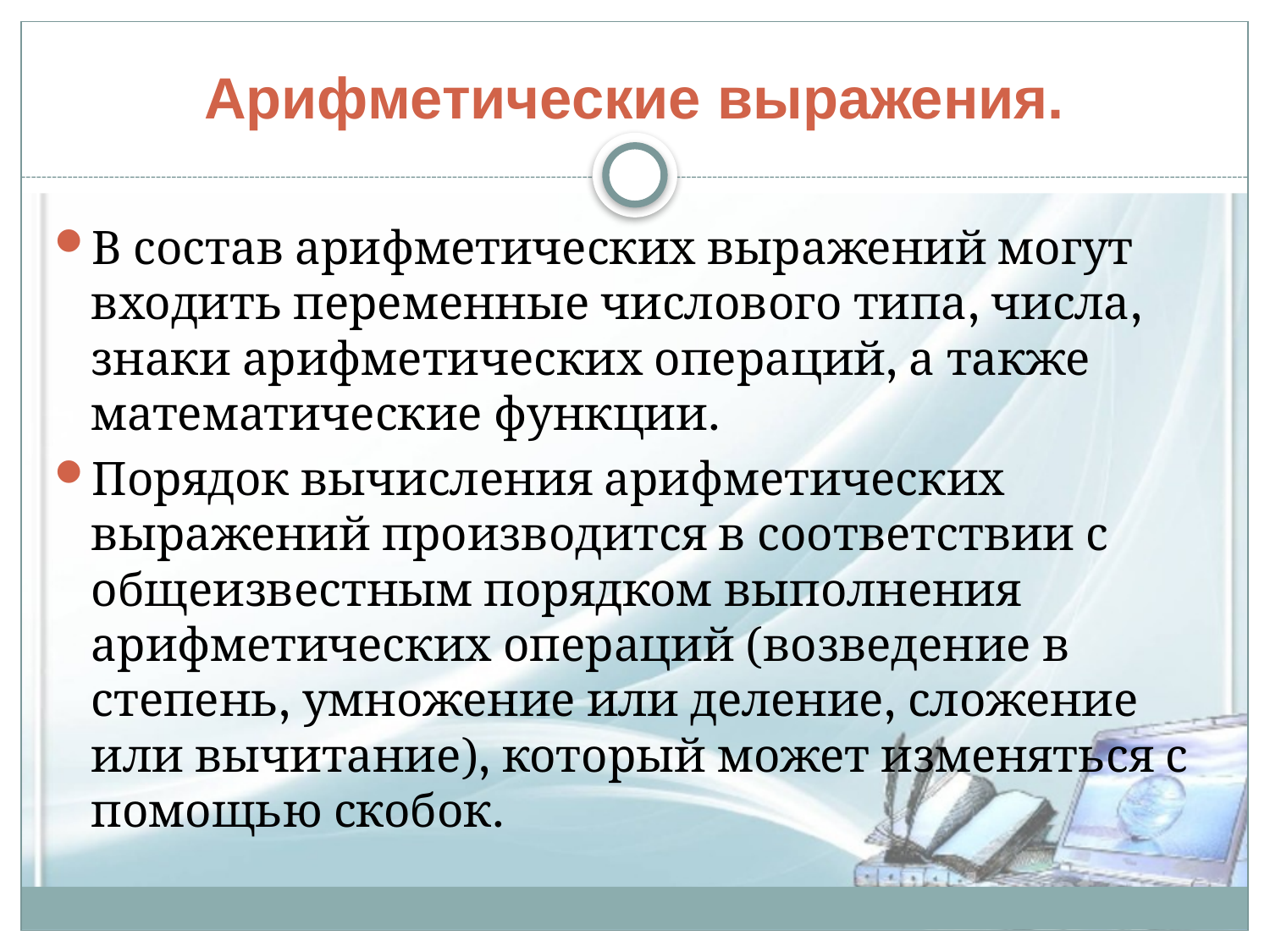

# Арифметические выражения.
В состав арифметических выражений могут входить переменные числового типа, числа, знаки арифметических операций, а также математические функции.
Порядок вычисления арифметических выражений производится в соответствии с общеизвестным порядком выполнения арифметических операций (возведение в степень, умножение или деление, сложение или вычитание), который может изменяться с помощью скобок.